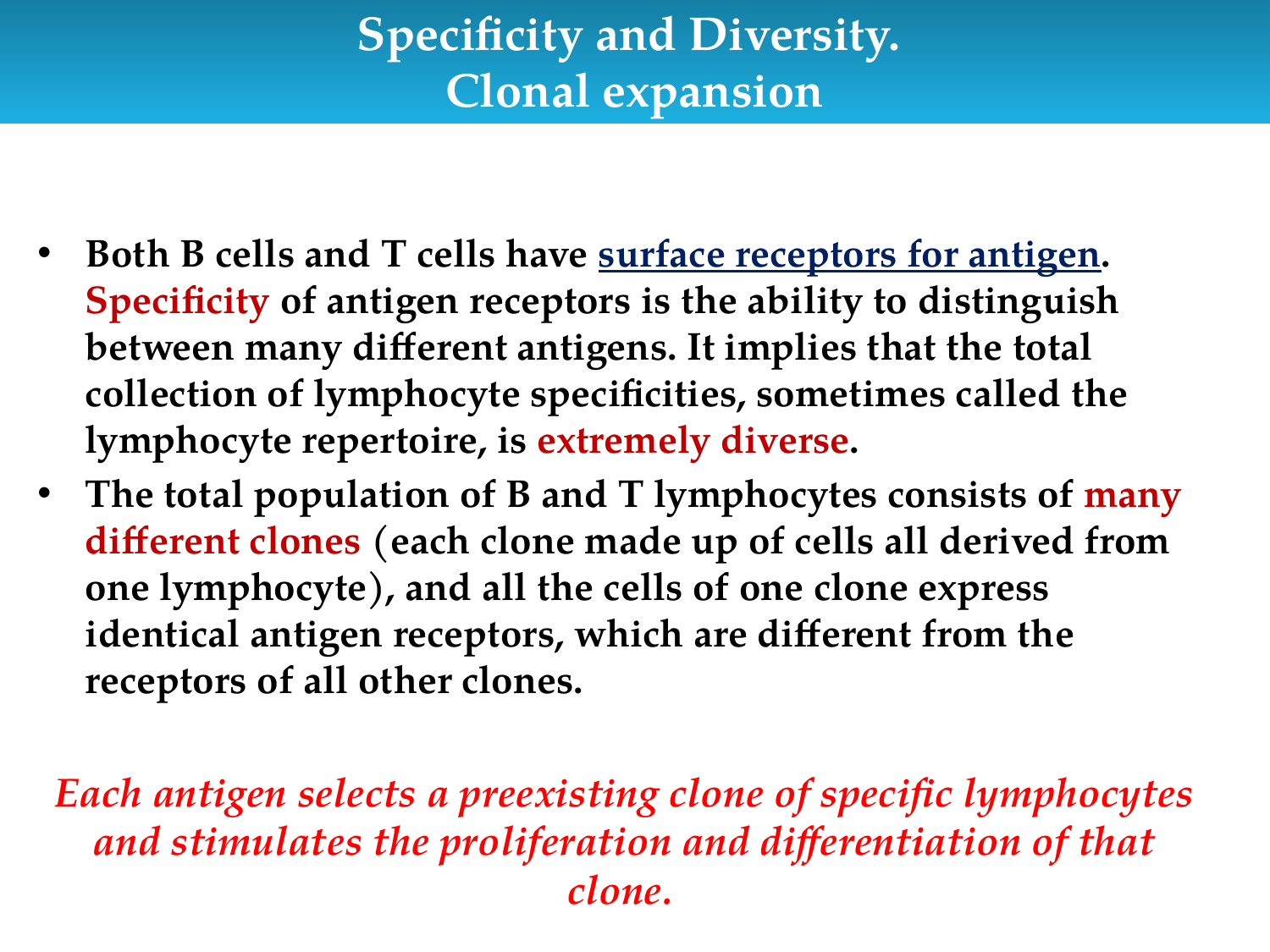

Specificity and Diversity.
Clonal expansion
Both B cells and T cells have surface receptors for antigen. Specificity of antigen receptors is the ability to distinguish between many different antigens. It implies that the total collection of lymphocyte specificities, sometimes called the lymphocyte repertoire, is extremely diverse.
The total population of B and T lymphocytes consists of many different clones (each clone made up of cells all derived from one lymphocyte), and all the cells of one clone express identical antigen receptors, which are different from the receptors of all other clones.

Each antigen selects a preexisting clone of specific lymphocytes and stimulates the proliferation and differentiation of that clone.